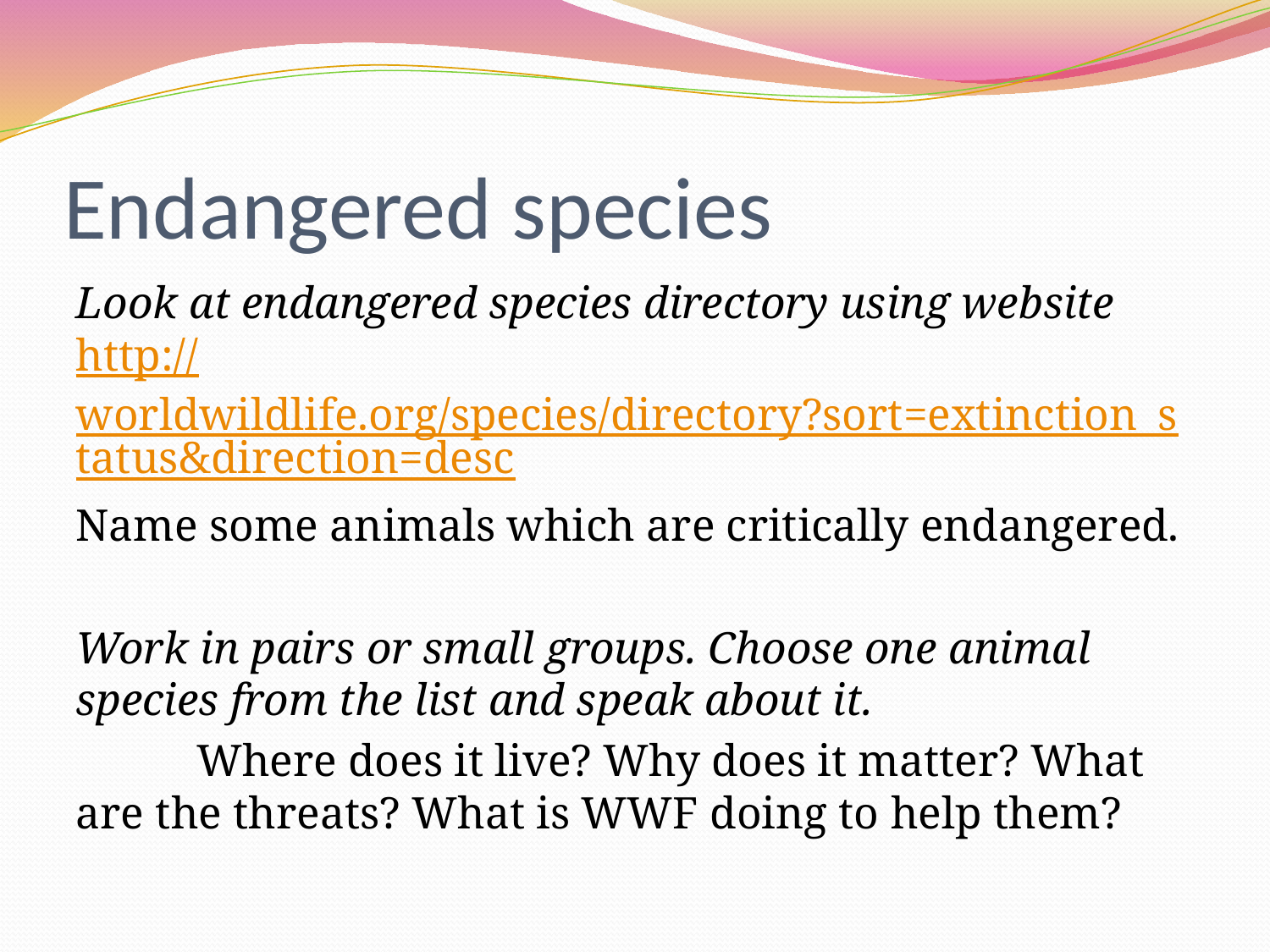

# Endangered species
Look at endangered species directory using website http://worldwildlife.org/species/directory?sort=extinction_status&direction=desc
Name some animals which are critically endangered.

Work in pairs or small groups. Choose one animal species from the list and speak about it.
	Where does it live? Why does it matter? What are the threats? What is WWF doing to help them?